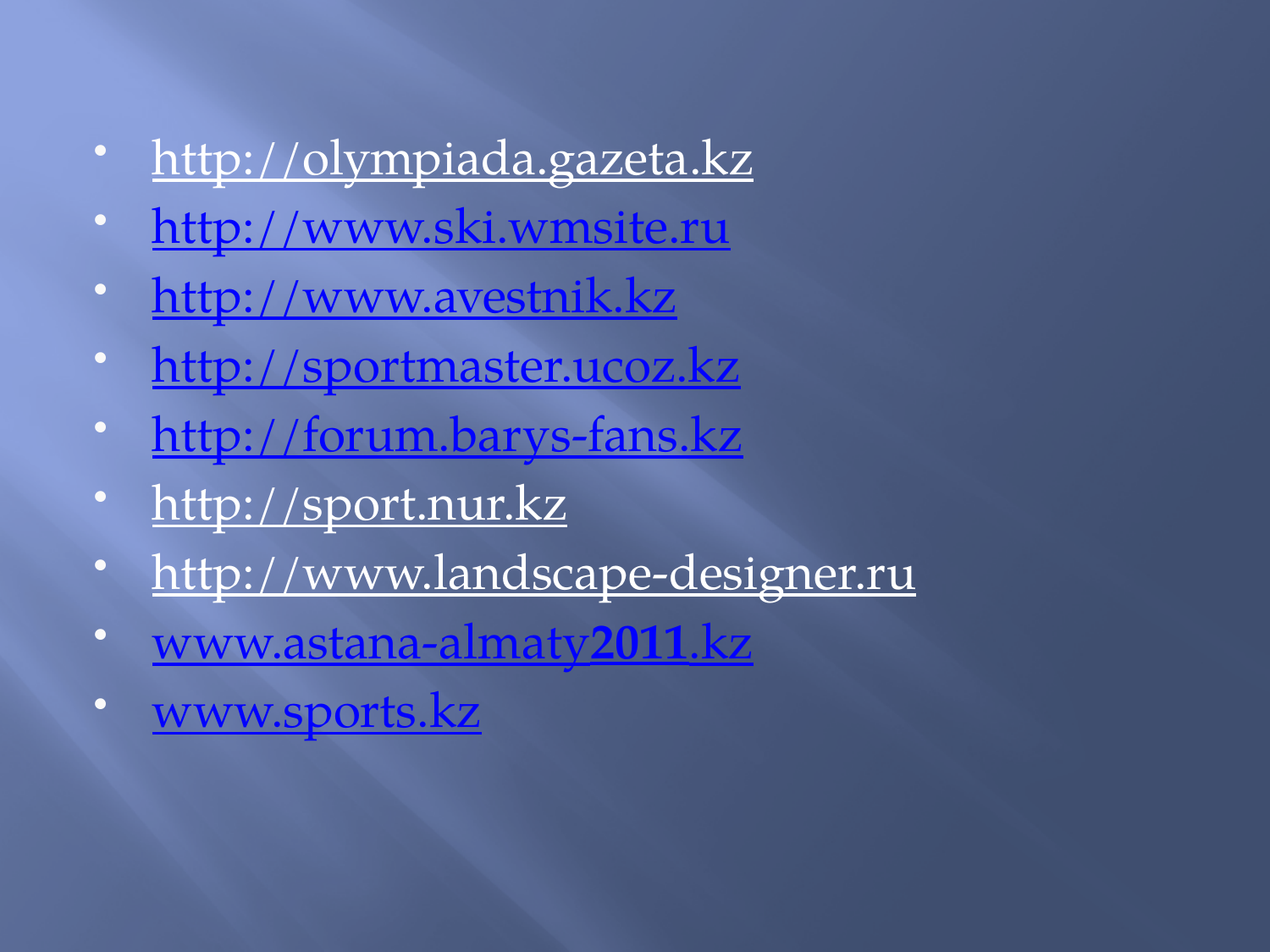

http://olympiada.gazeta.kz
http://www.ski.wmsite.ru
http://www.avestnik.kz
http://sportmaster.ucoz.kz
http://forum.barys-fans.kz
http://sport.nur.kz
http://www.landscape-designer.ru
www.astana-almaty2011.kz
www.sports.kz